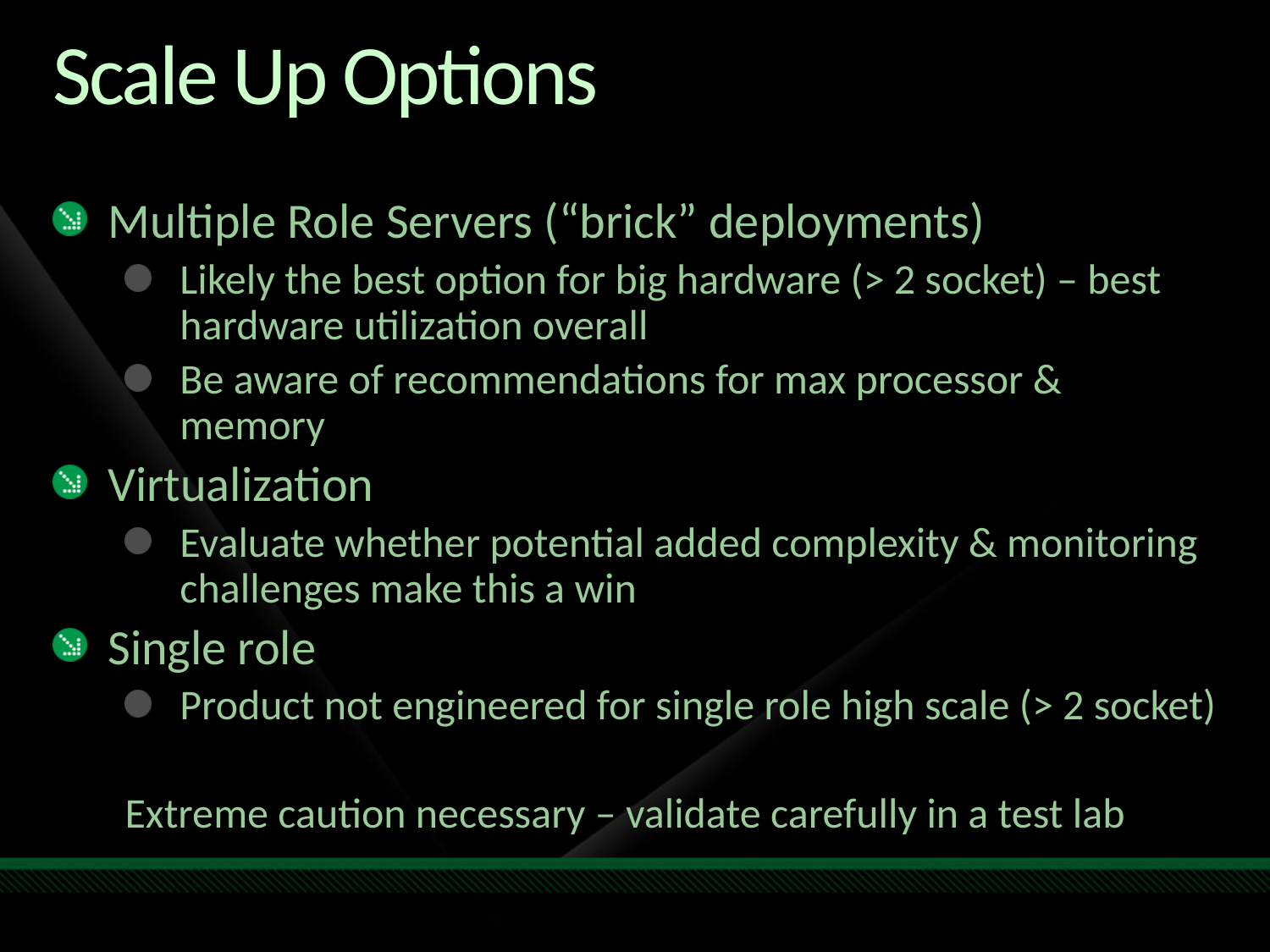

# Scale Up Options
Multiple Role Servers (“brick” deployments)
Likely the best option for big hardware (> 2 socket) – best hardware utilization overall
Be aware of recommendations for max processor & memory
Virtualization
Evaluate whether potential added complexity & monitoring challenges make this a win
Single role
Product not engineered for single role high scale (> 2 socket)

Extreme caution necessary – validate carefully in a test lab